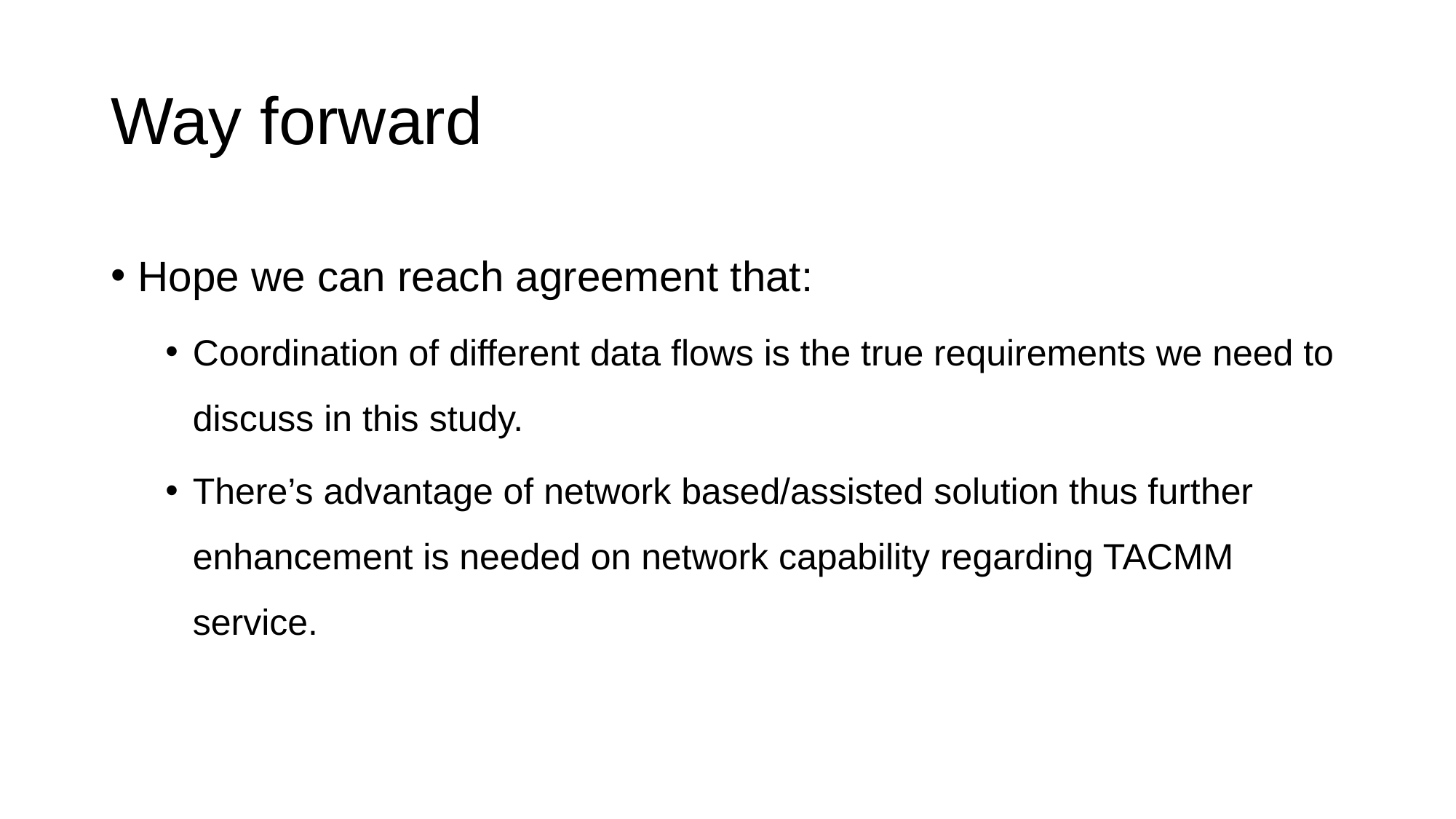

# Way forward
Hope we can reach agreement that:
Coordination of different data flows is the true requirements we need to discuss in this study.
There’s advantage of network based/assisted solution thus further enhancement is needed on network capability regarding TACMM service.